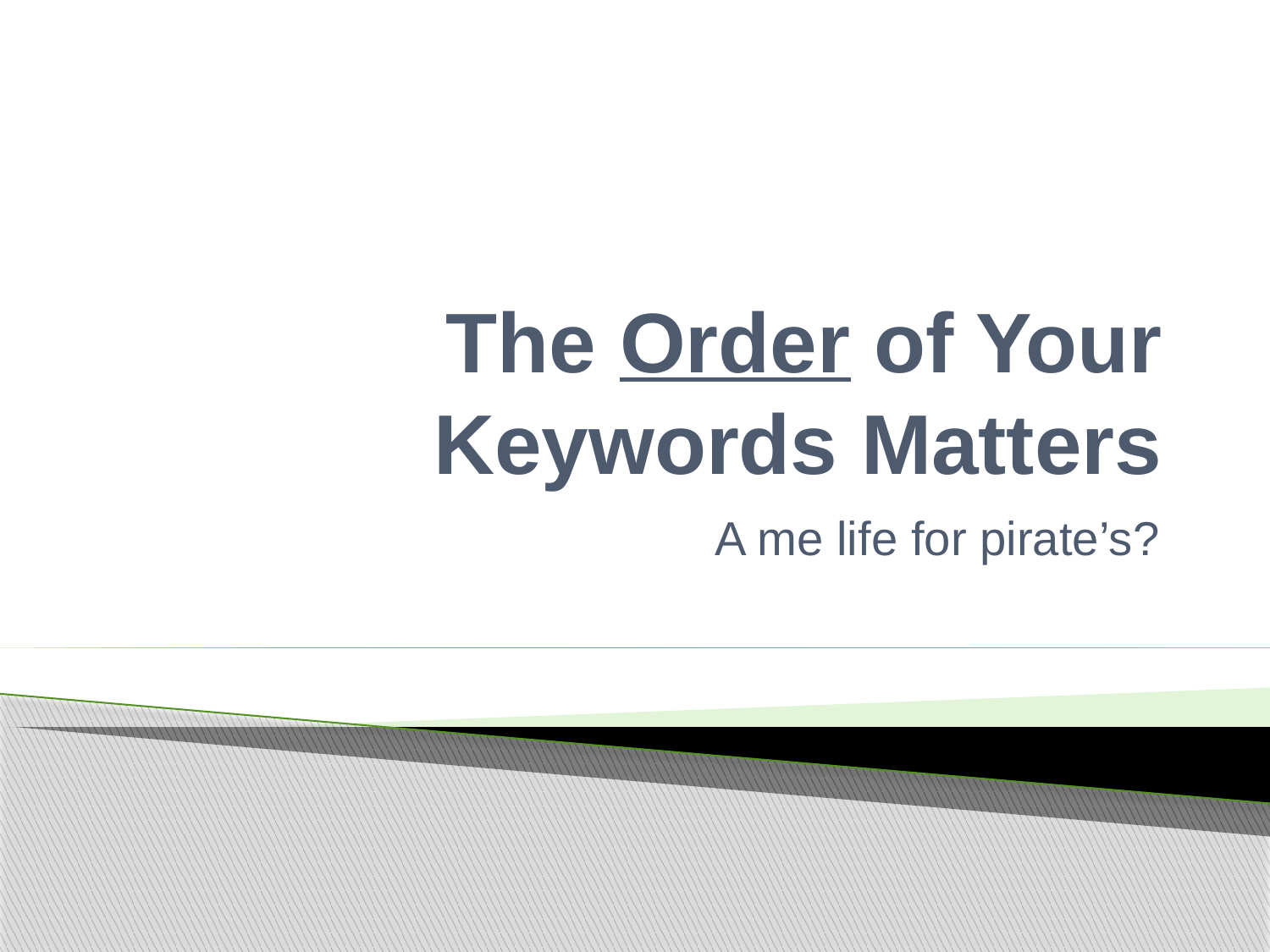

# The Order of Your Keywords Matters
A me life for pirate’s?